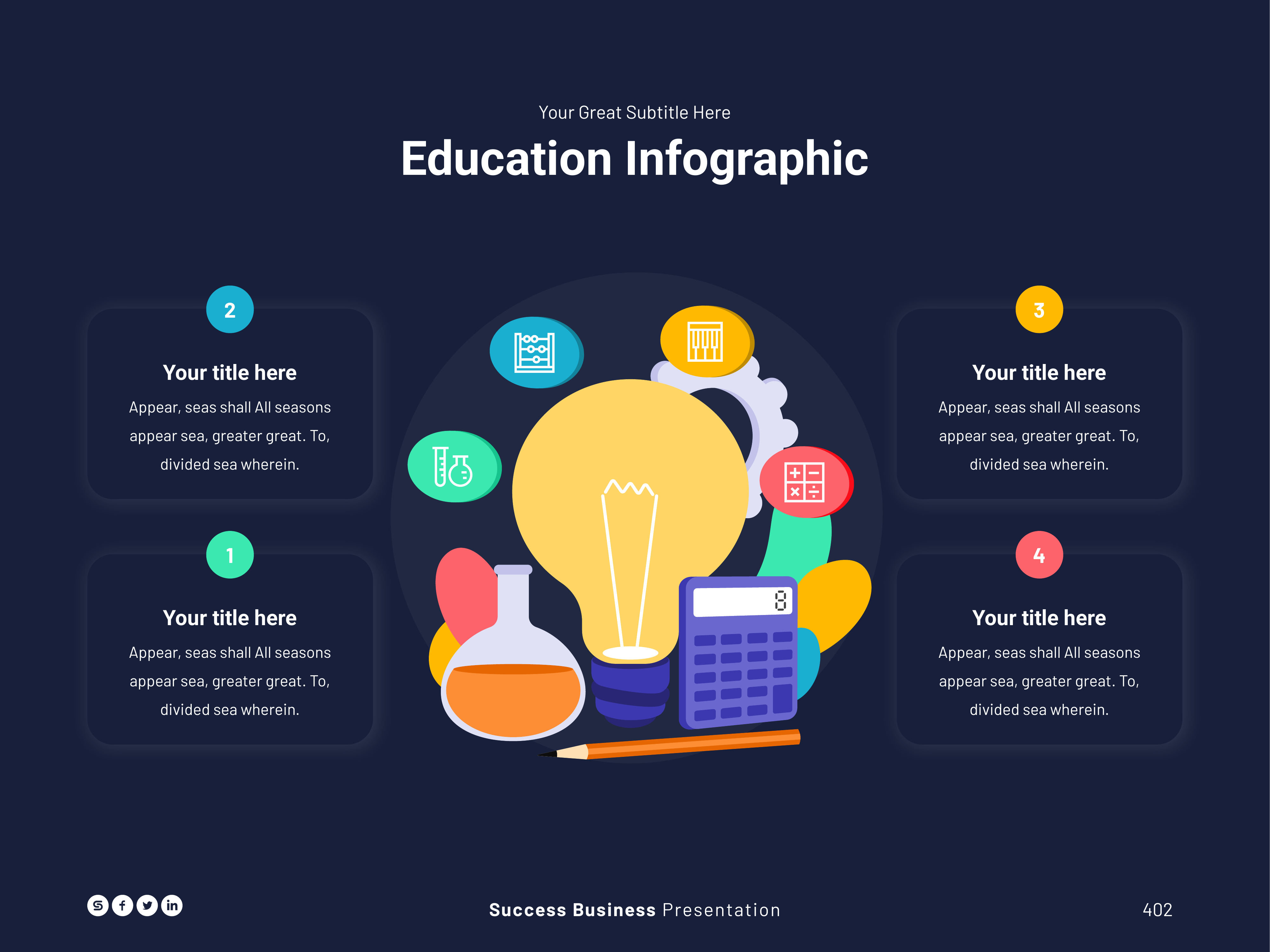

Your Great Subtitle Here
Education Infographic

2

Your title here
Appear, seas shall All seasons appear sea, greater great. To, divided sea wherein.
3

Your title here
Appear, seas shall All seasons appear sea, greater great. To, divided sea wherein.

1

Your title here
Appear, seas shall All seasons appear sea, greater great. To, divided sea wherein.
4

Your title here
Appear, seas shall All seasons appear sea, greater great. To, divided sea wherein.